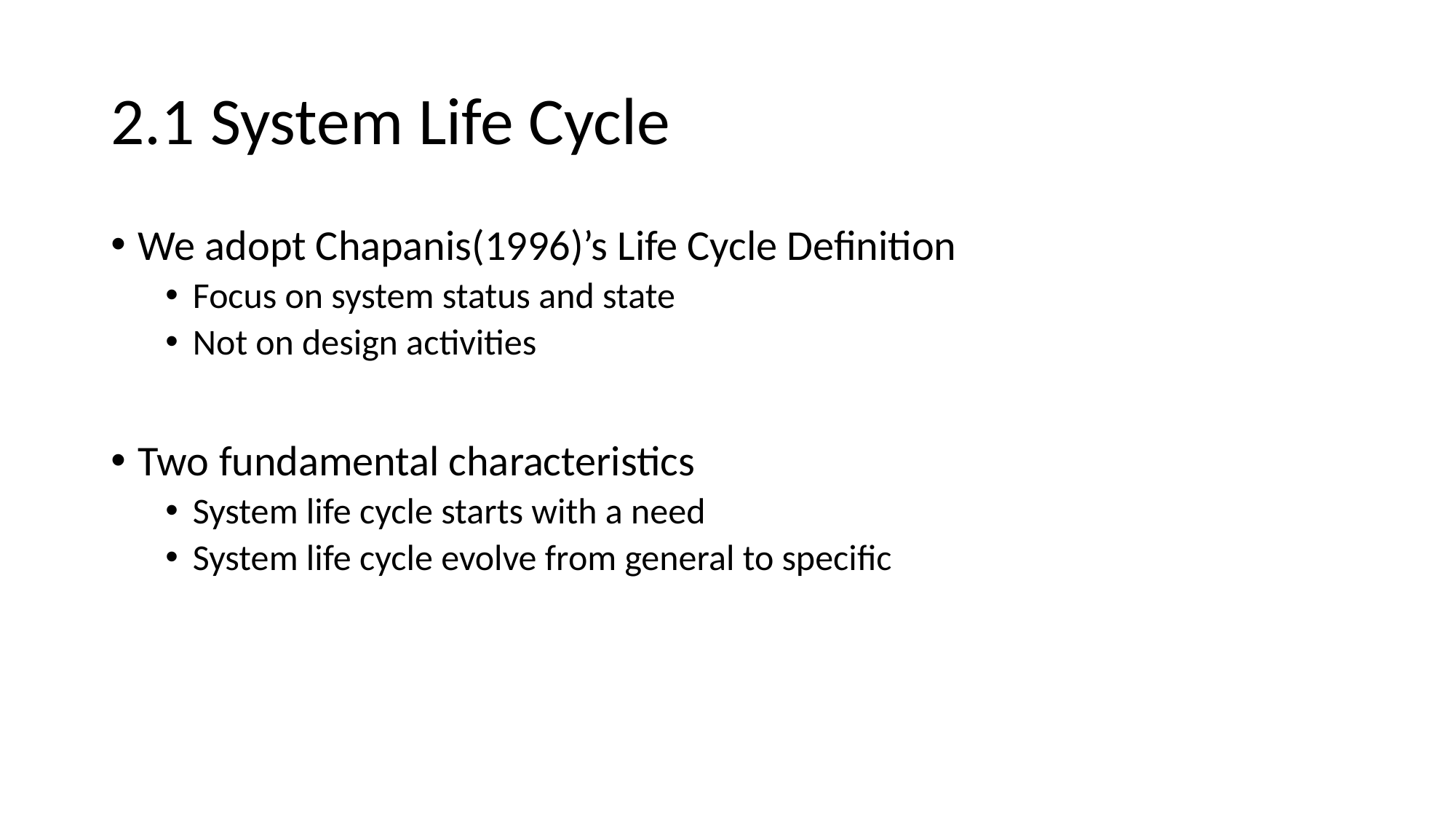

# 2.1 System Life Cycle
We adopt Chapanis(1996)’s Life Cycle Definition
Focus on system status and state
Not on design activities

Two fundamental characteristics
System life cycle starts with a need
System life cycle evolve from general to specific